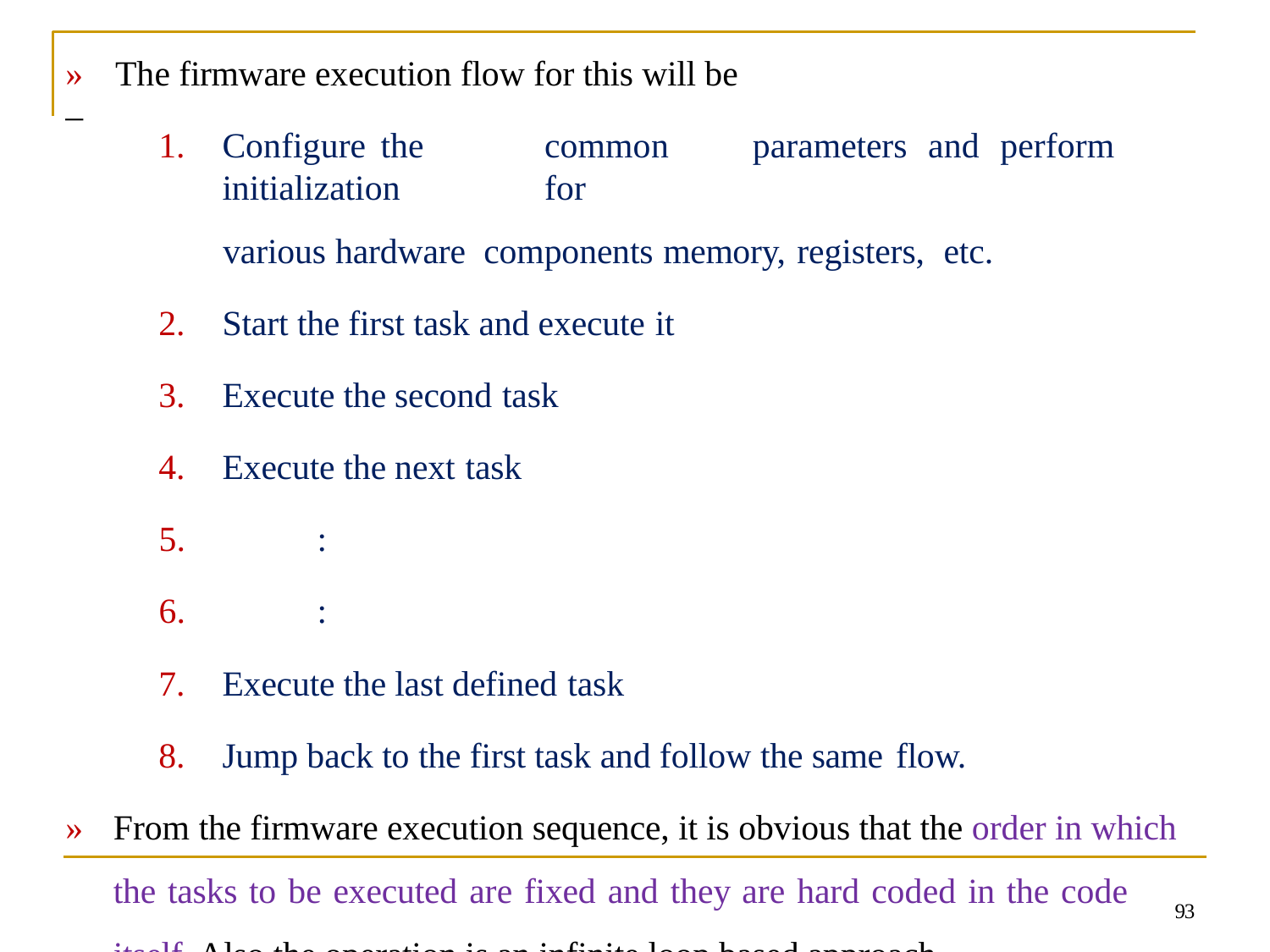

# »	The firmware execution flow for this will be –
Configure	the	common	parameters	and	perform	initialization	for
various hardware	components memory, registers,	etc.
Start the first task and execute it
Execute the second task
Execute the next task
5.	:
6.	:
Execute the last defined task
Jump back to the first task and follow the same flow.
»	From the firmware execution sequence, it is obvious that the order in which  the tasks to be executed are fixed and they are hard coded in the code itself. Also the operation is an infinite loop based approach.

93